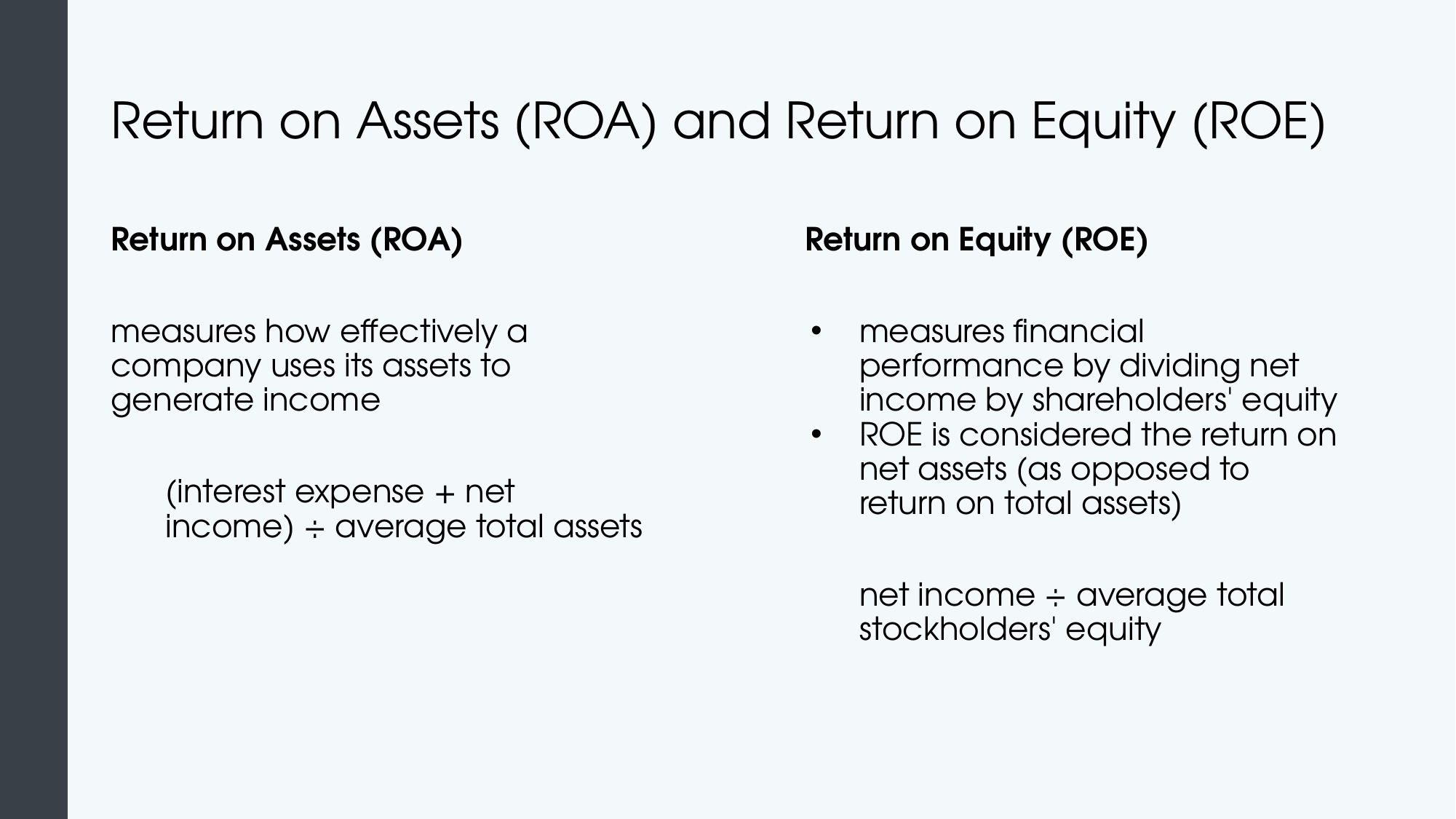

# Return on Assets (ROA) and Return on Equity (ROE)
Return on Assets (ROA)

measures how effectively a company uses its assets to generate income

(interest expense + net income) ÷ average total assets

Return on Equity (ROE)

measures financial performance by dividing net income by shareholders' equity
ROE is considered the return on net assets (as opposed to return on total assets)

net income ÷ average total stockholders' equity